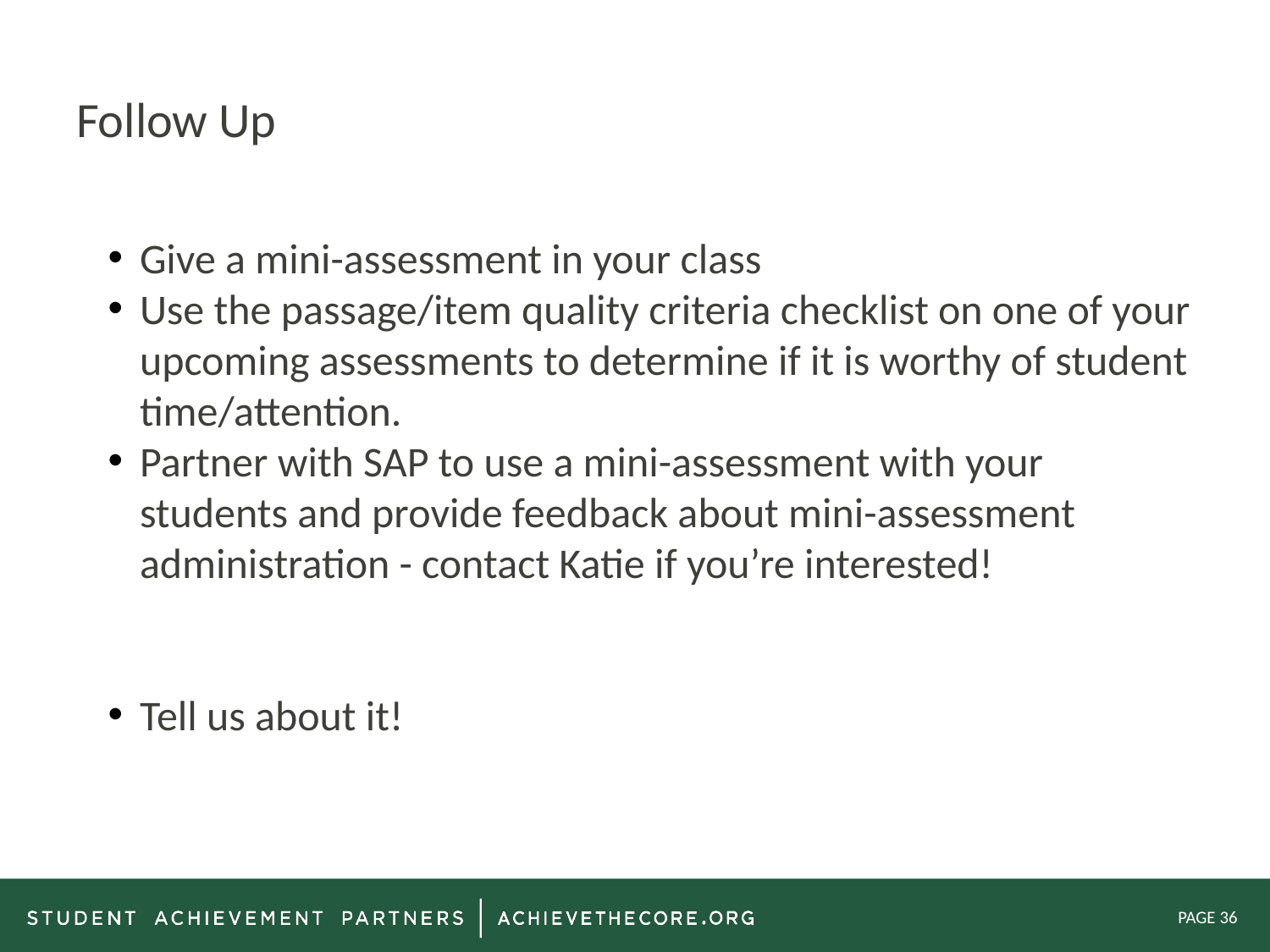

# Follow Up
Give a mini-assessment in your class
Use the passage/item quality criteria checklist on one of your upcoming assessments to determine if it is worthy of student time/attention.
Partner with SAP to use a mini-assessment with your students and provide feedback about mini-assessment administration - contact Katie if you’re interested!

Tell us about it!